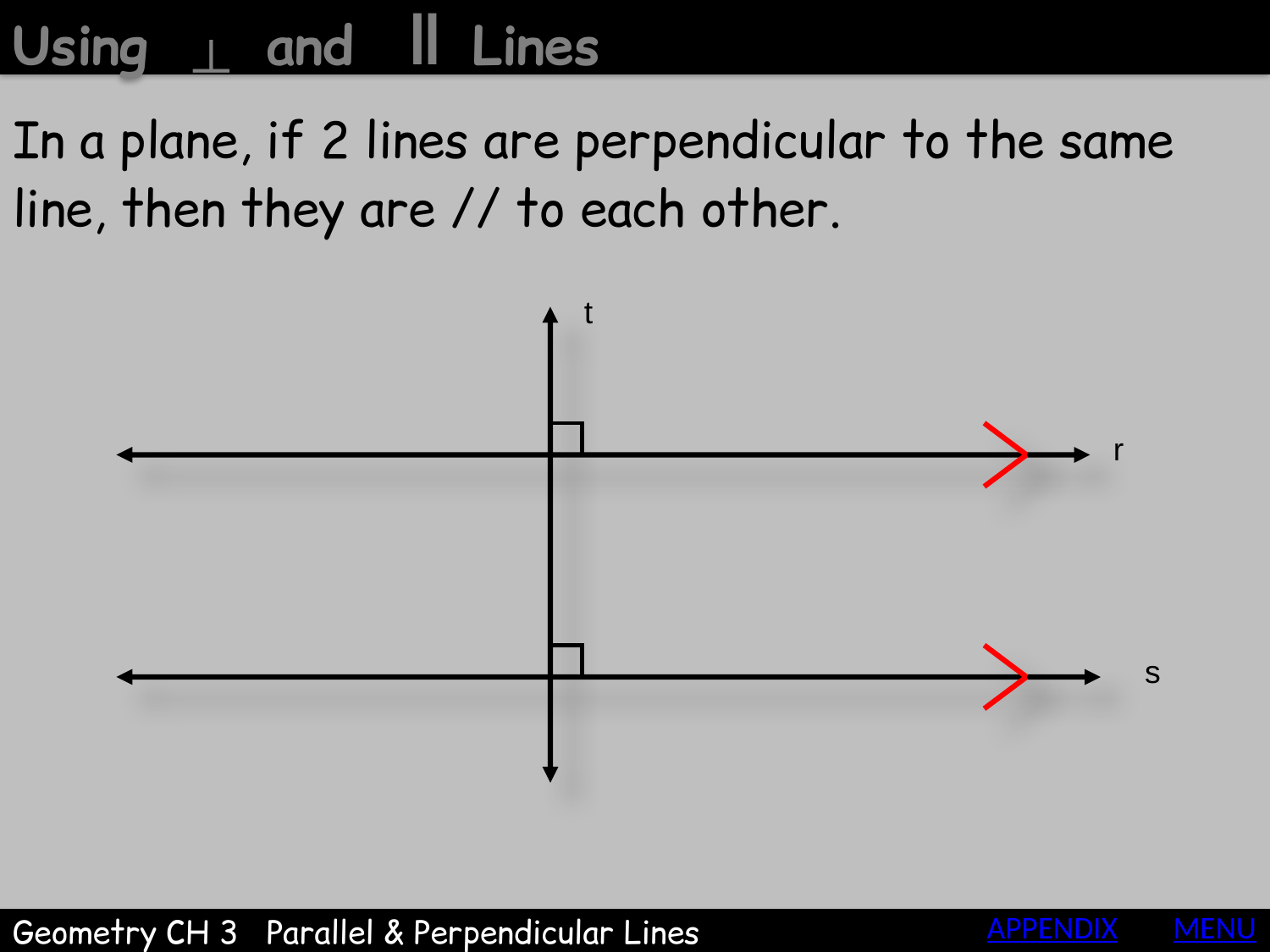

Using  ┴  and  ‖ Lines
# In a plane, if 2 lines are perpendicular to the same line, then they are // to each other.
t

r

s

APPENDIX
MENU
Geometry CH 3	Parallel & Perpendicular Lines